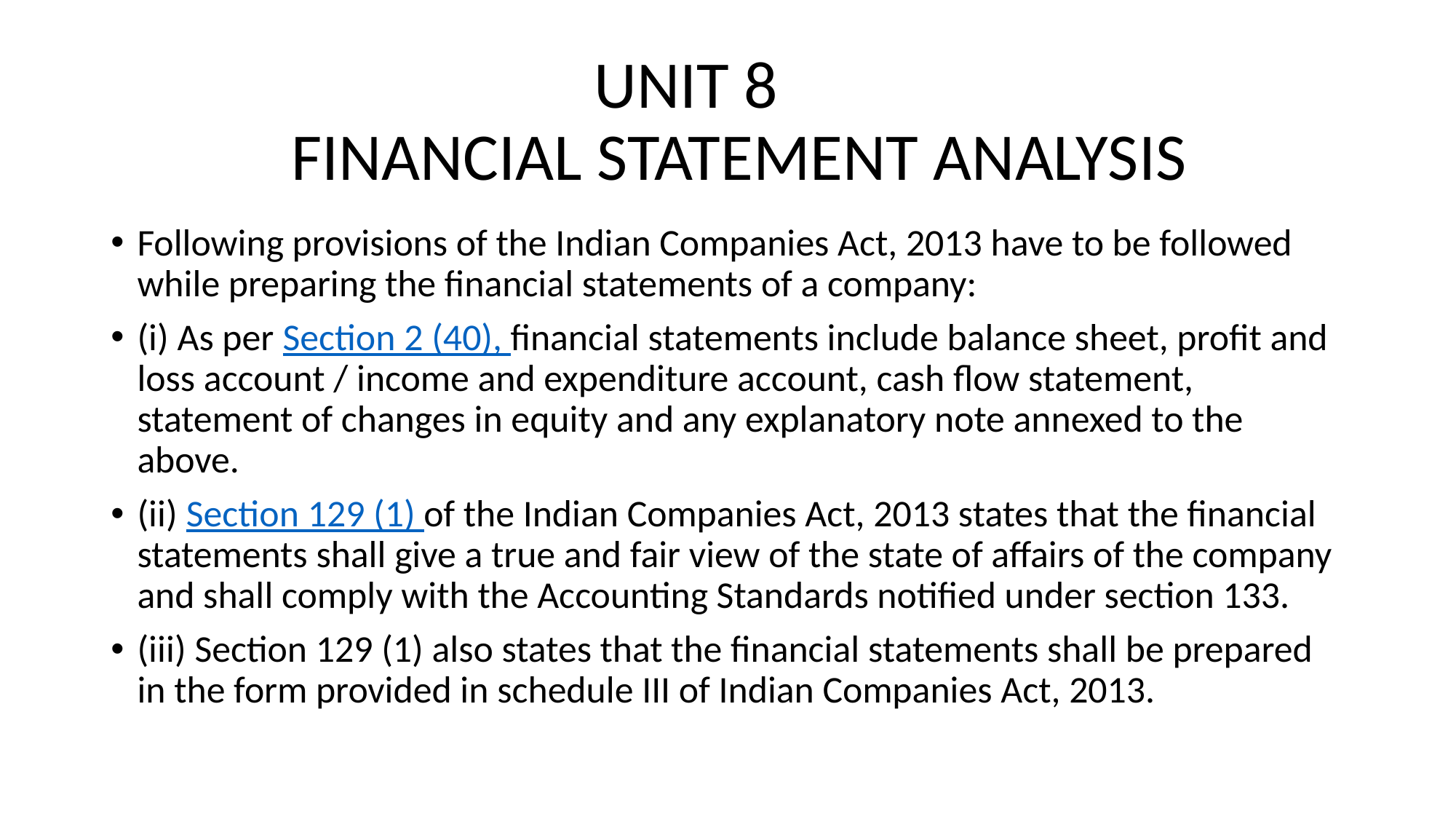

# UNIT 8 FINANCIAL STATEMENT ANALYSIS
Following provisions of the Indian Companies Act, 2013 have to be followed while preparing the financial statements of a company:
(i) As per Section 2 (40), financial statements include balance sheet, profit and loss account / income and expenditure account, cash flow statement, statement of changes in equity and any explanatory note annexed to the above.
(ii) Section 129 (1) of the Indian Companies Act, 2013 states that the financial statements shall give a true and fair view of the state of affairs of the company and shall comply with the Accounting Standards notified under section 133.
(iii) Section 129 (1) also states that the financial statements shall be prepared in the form provided in schedule III of Indian Companies Act, 2013.